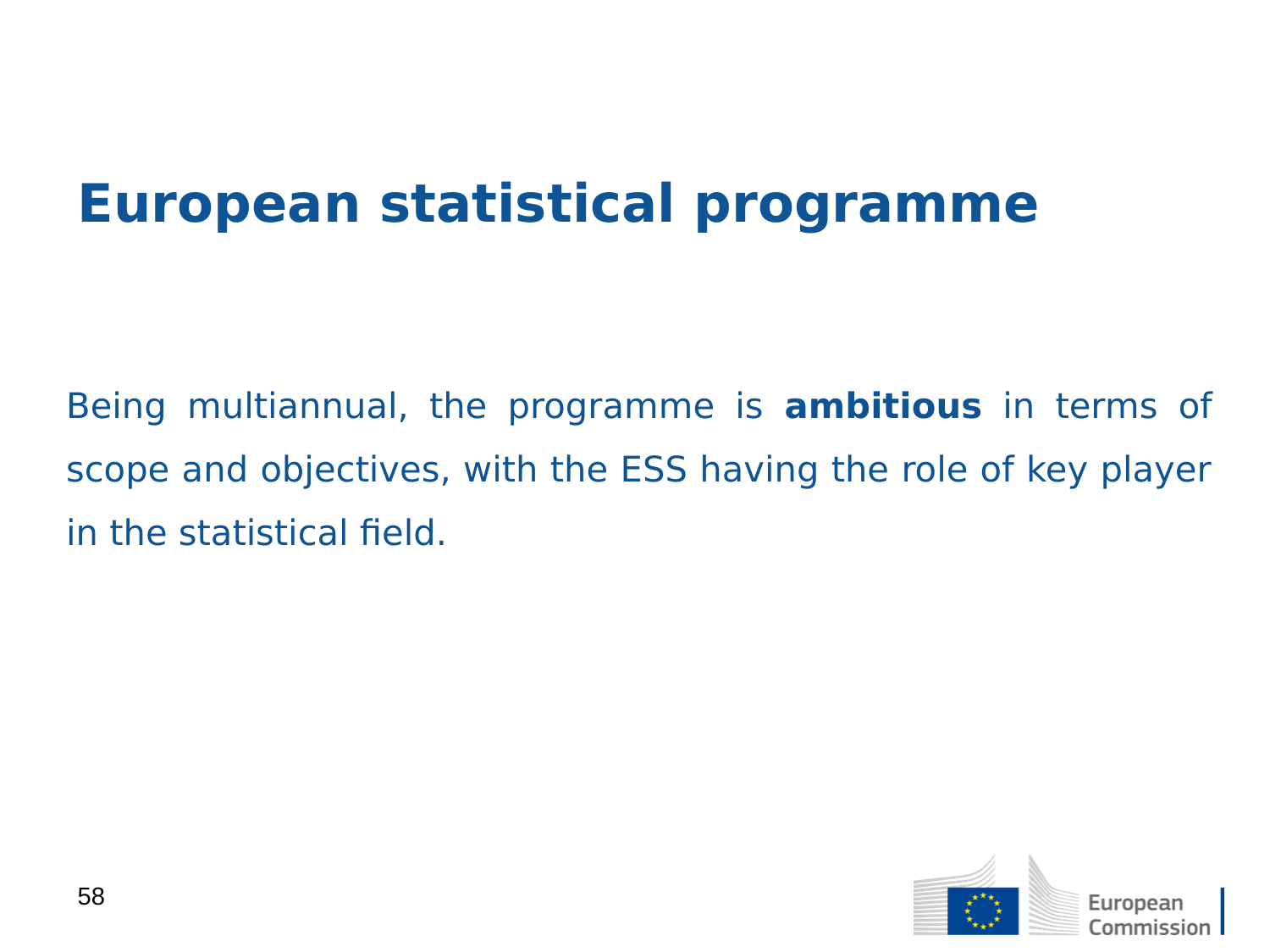

# European statistical programme
Being multiannual, the programme is ambitious in terms of scope and objectives, with the ESS having the role of key player in the statistical field.

58